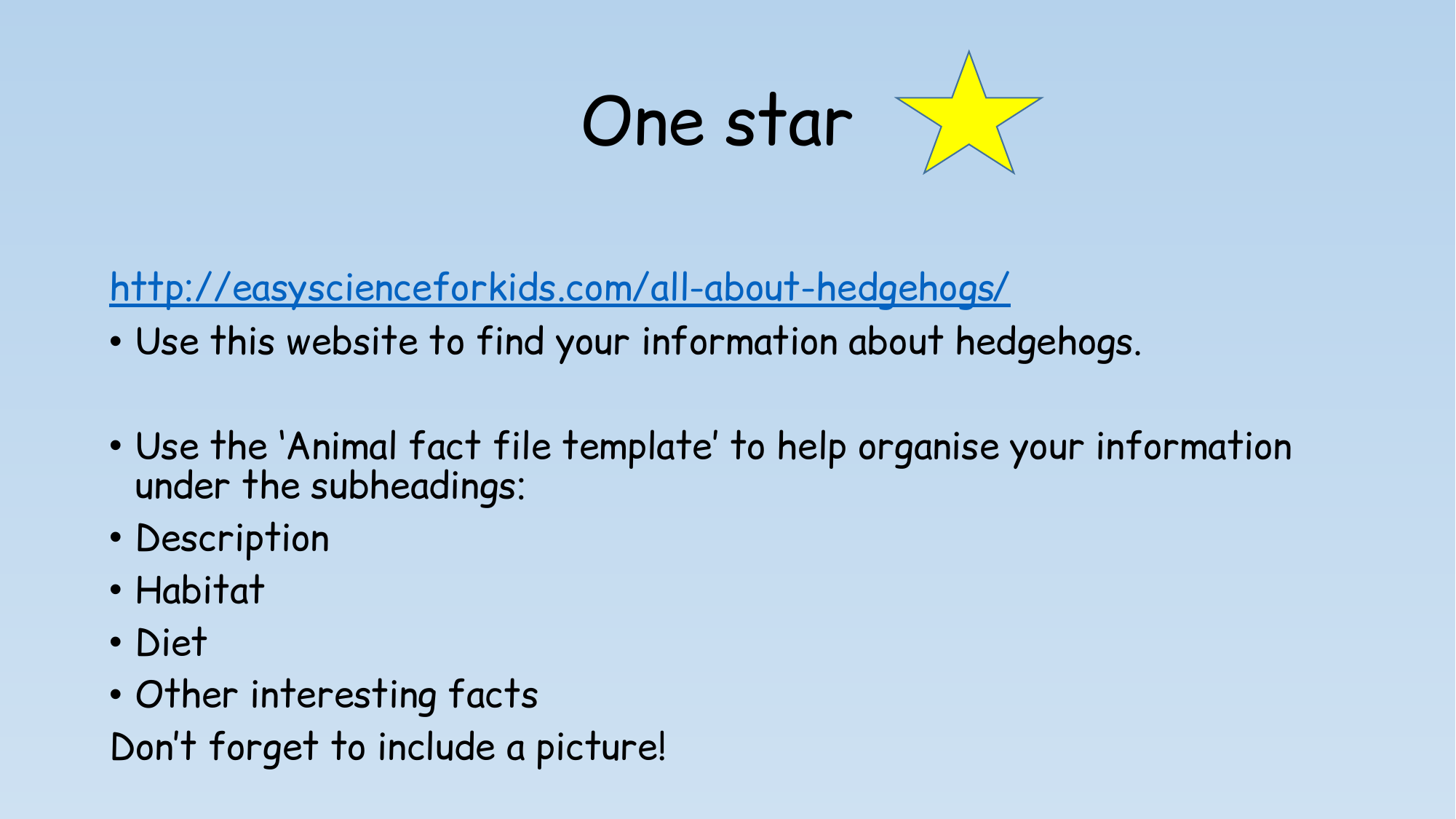

# One star

http://easyscienceforkids.com/all-about-hedgehogs/
Use this website to find your information about hedgehogs.

Use the ‘Animal fact file template’ to help organise your information under the subheadings:
Description
Habitat
Diet
Other interesting facts
Don’t forget to include a picture!